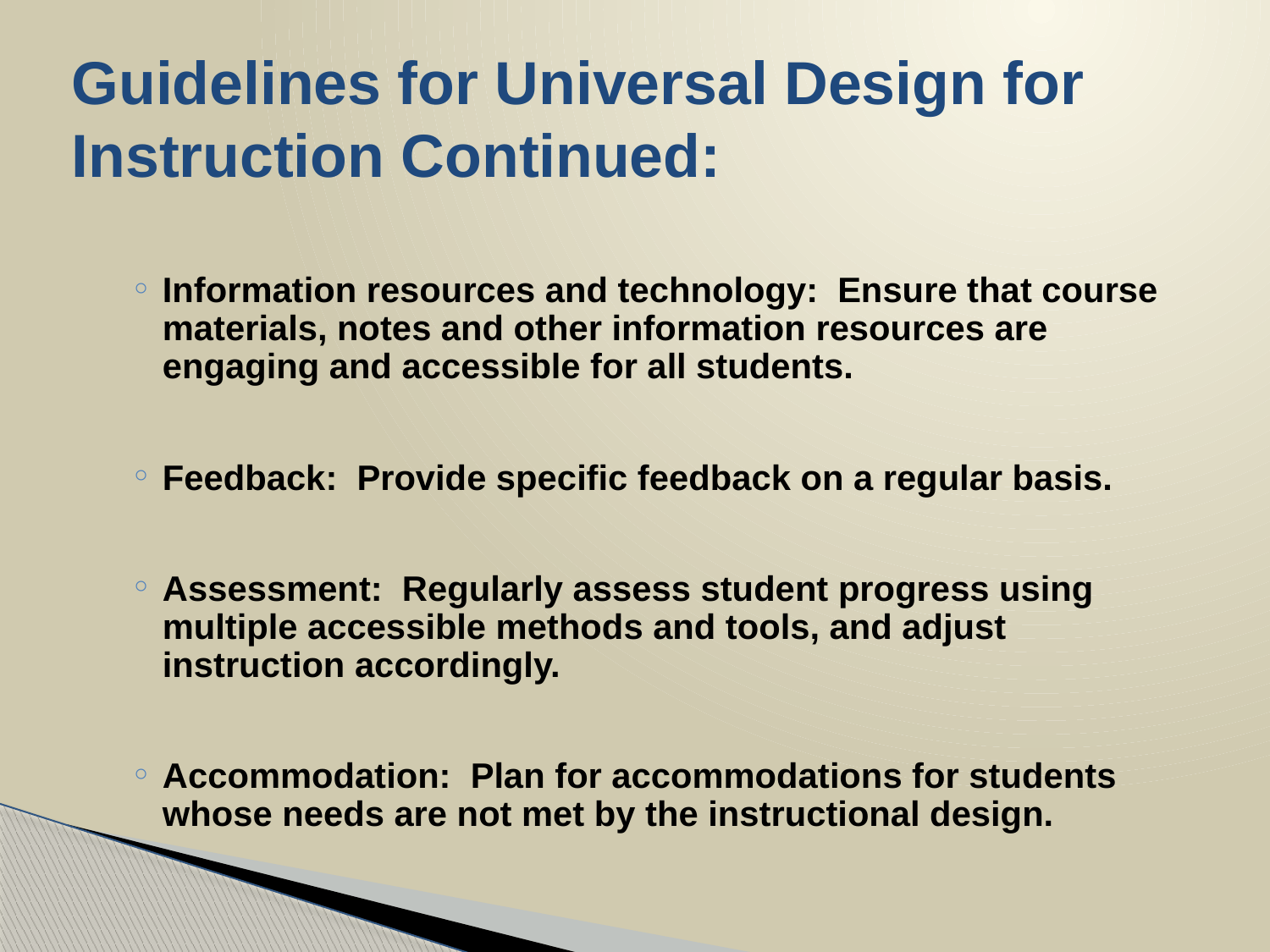

# Guidelines for Universal Design for Instruction Continued:
Information resources and technology:  Ensure that course materials, notes and other information resources are engaging and accessible for all students.

Feedback:  Provide specific feedback on a regular basis.

Assessment:  Regularly assess student progress using multiple accessible methods and tools, and adjust instruction accordingly.

Accommodation:  Plan for accommodations for students whose needs are not met by the instructional design.